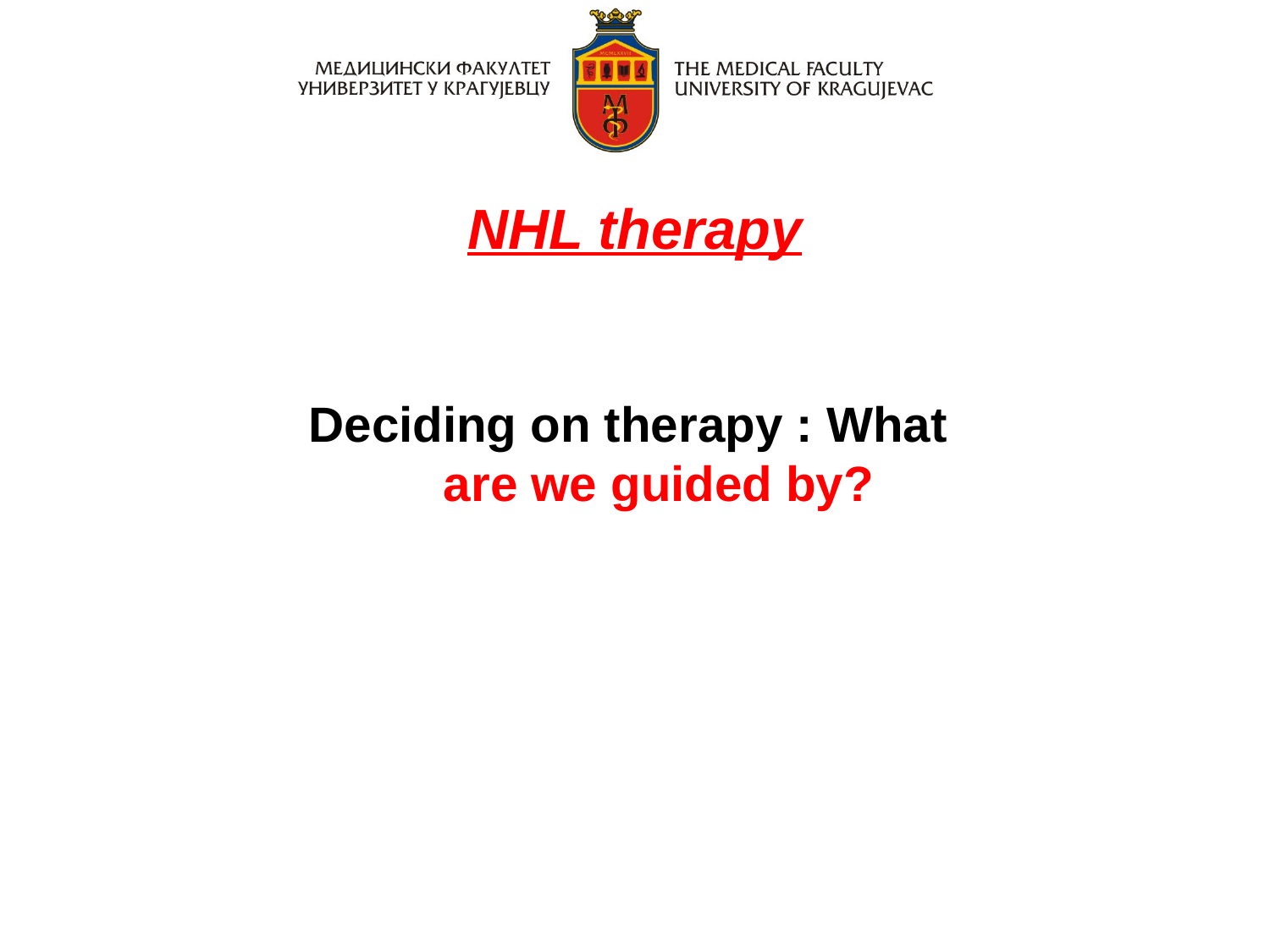

NHL therapy

Deciding on therapy : What
are we guided by?